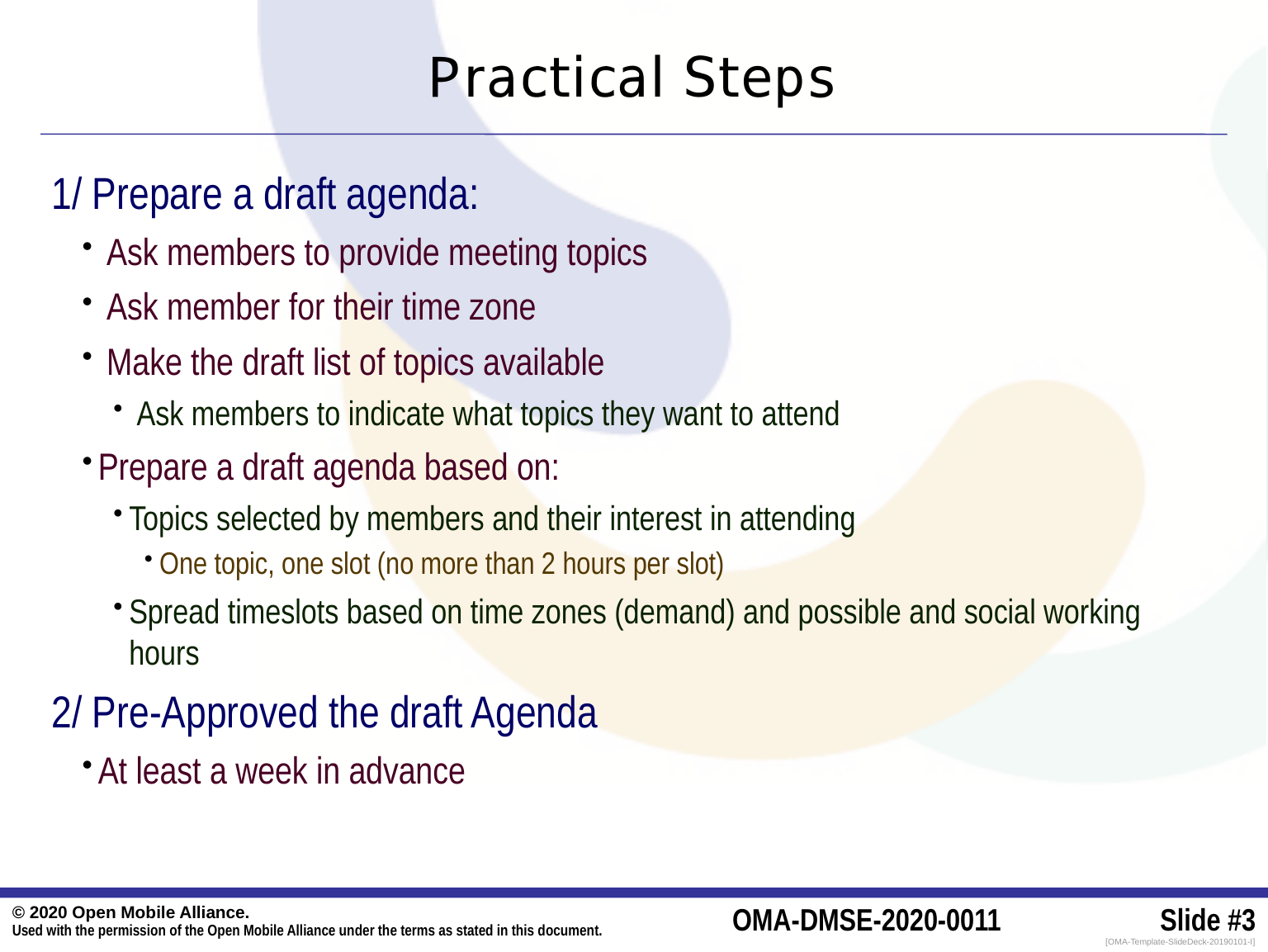

# Practical Steps
1/ Prepare a draft agenda:
 Ask members to provide meeting topics
 Ask member for their time zone
 Make the draft list of topics available
 Ask members to indicate what topics they want to attend
Prepare a draft agenda based on:
Topics selected by members and their interest in attending
One topic, one slot (no more than 2 hours per slot)
Spread timeslots based on time zones (demand) and possible and social working hours
2/ Pre-Approved the draft Agenda
At least a week in advance